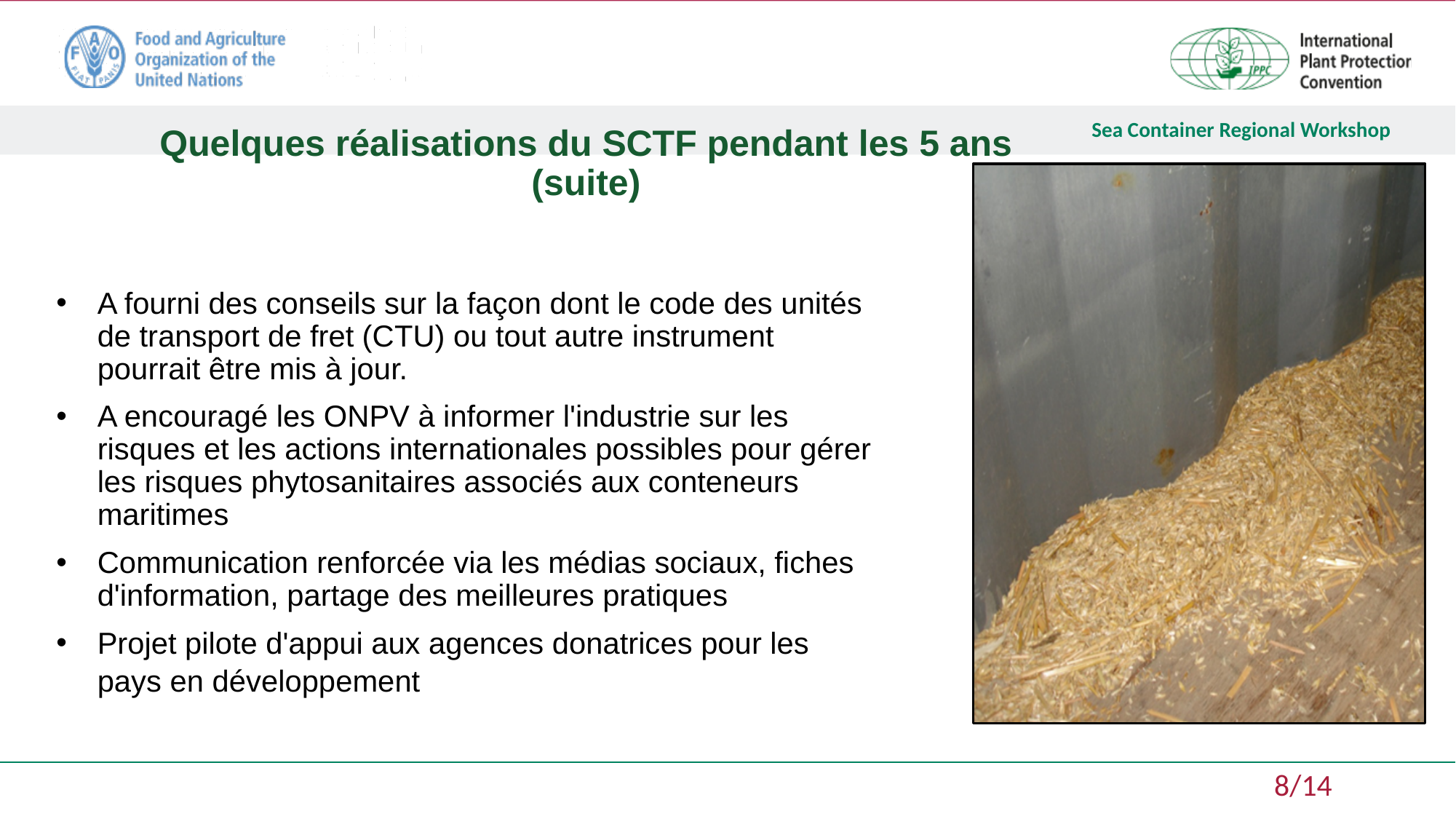

Quelques réalisations du SCTF pendant les 5 ans
(suite)

A fourni des conseils sur la façon dont le code des unités de transport de fret (CTU) ou tout autre instrument pourrait être mis à jour.
A encouragé les ONPV à informer l'industrie sur les risques et les actions internationales possibles pour gérer les risques phytosanitaires associés aux conteneurs maritimes
Communication renforcée via les médias sociaux, fiches d'information, partage des meilleures pratiques
Projet pilote d'appui aux agences donatrices pour les pays en développement